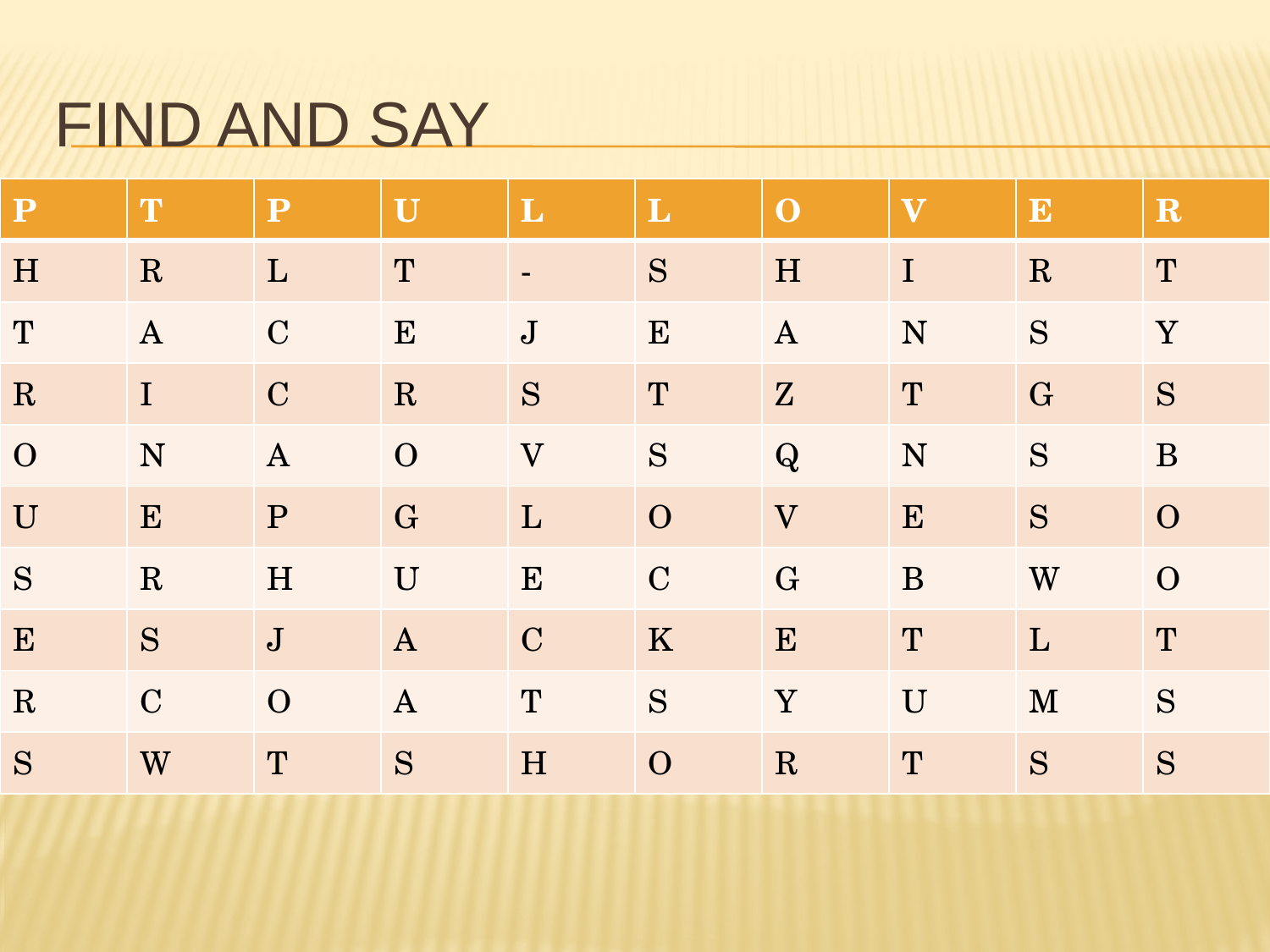

# Find and say
| P | T | P | U | L | L | O | V | E | R |
| --- | --- | --- | --- | --- | --- | --- | --- | --- | --- |
| H | R | L | T | - | S | H | I | R | T |
| T | A | C | E | J | E | A | N | S | Y |
| R | I | C | R | S | T | Z | T | G | S |
| O | N | A | O | V | S | Q | N | S | B |
| U | E | P | G | L | O | V | E | S | O |
| S | R | H | U | E | C | G | B | W | O |
| E | S | J | A | C | K | E | T | L | T |
| R | C | O | A | T | S | Y | U | M | S |
| S | W | T | S | H | O | R | T | S | S |